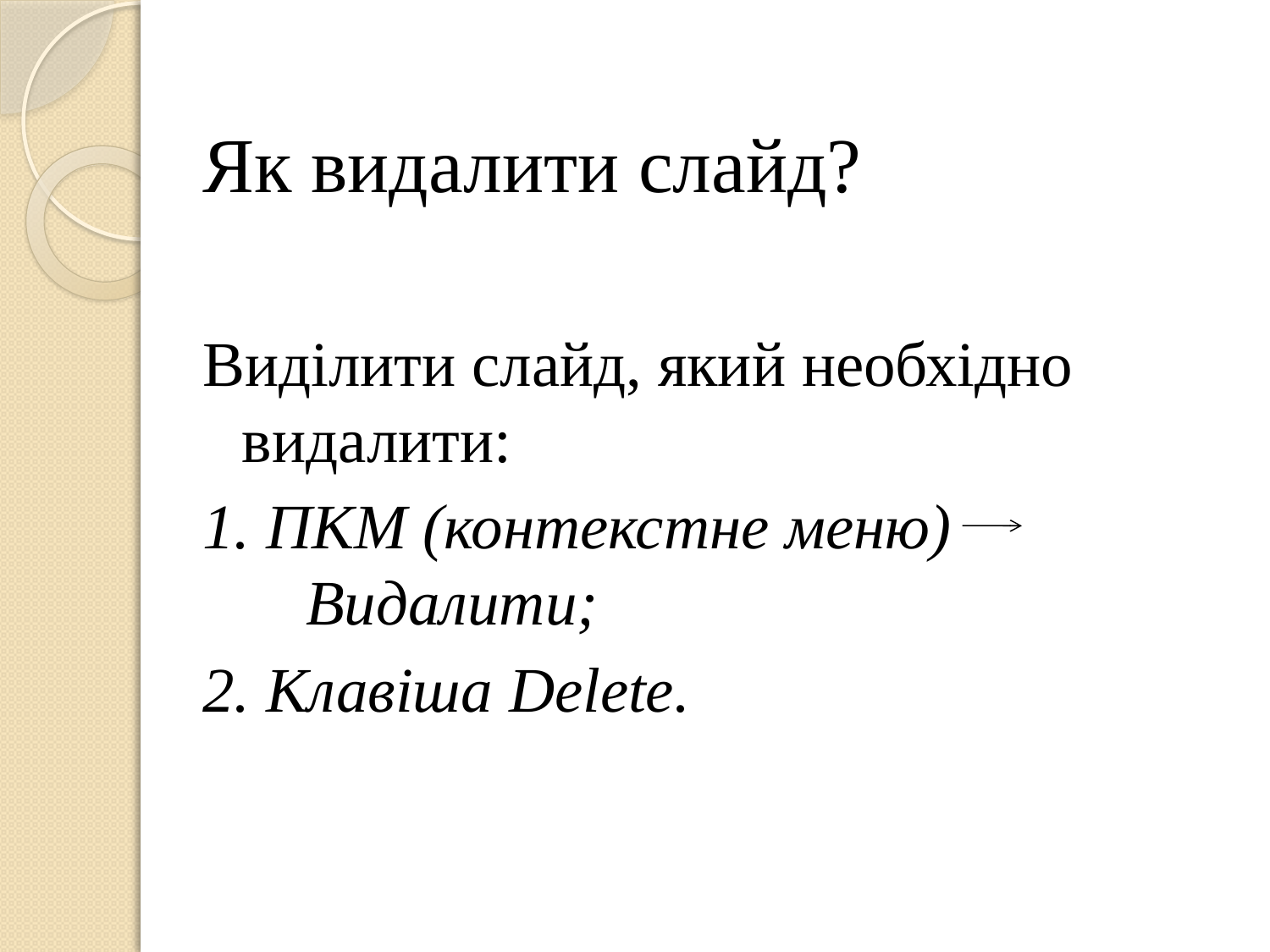

Як видалити слайд?

Виділити слайд, який необхідно видалити:
1. ПКМ (контекстне меню)     Видалити;
2. Клавіша Delete.